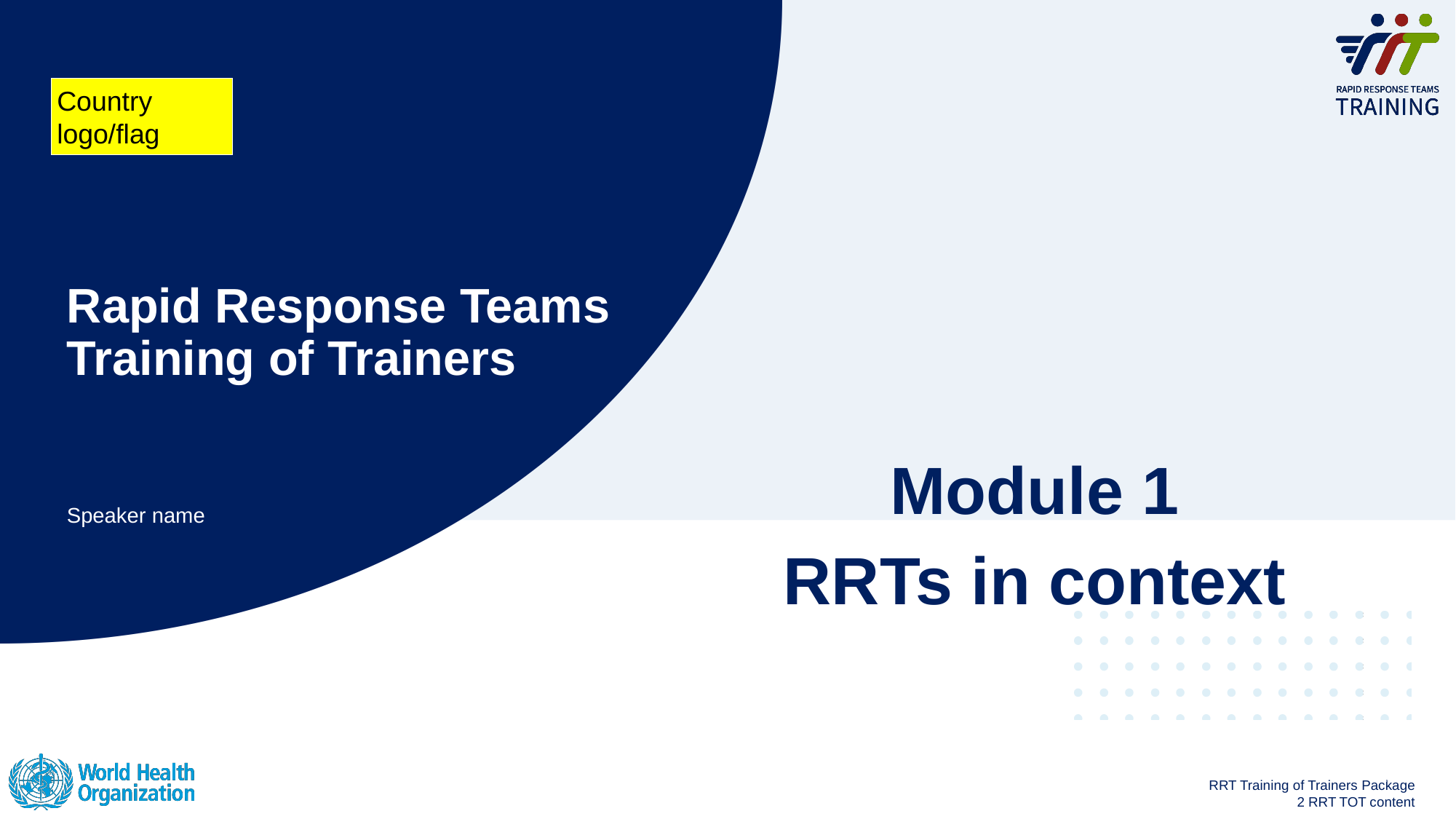

Country logo/flag
# Rapid Response Teams  Training of Trainers
Module 1
RRTs in context

Speaker name
1